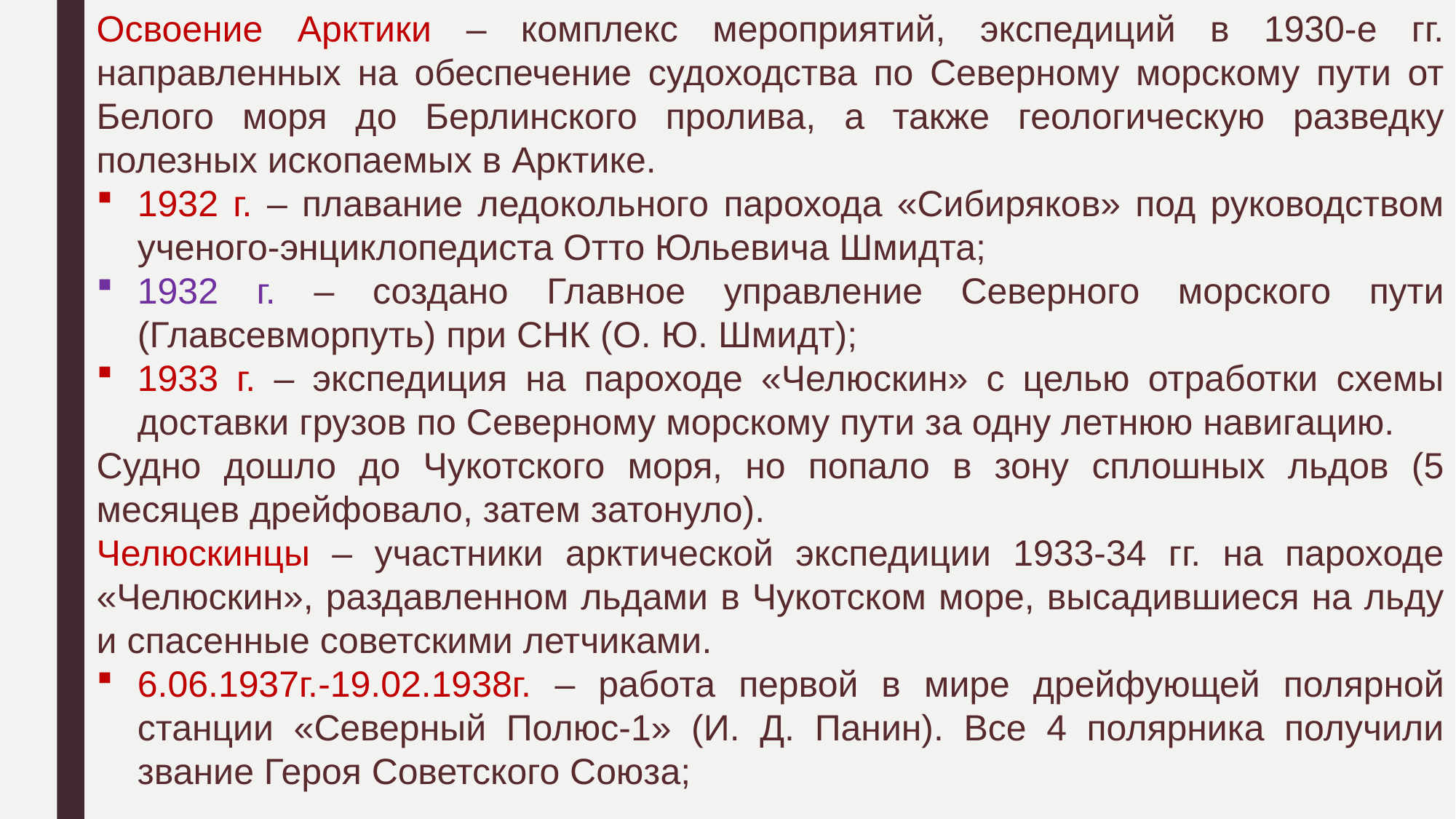

Освоение Арктики – комплекс мероприятий, экспедиций в 1930-е гг. направленных на обеспечение судоходства по Северному морскому пути от Белого моря до Берлинского пролива, а также геологическую разведку полезных ископаемых в Арктике.
1932 г. – плавание ледокольного парохода «Сибиряков» под руководством ученого-энциклопедиста Отто Юльевича Шмидта;
1932 г. – создано Главное управление Северного морского пути (Главсевморпуть) при СНК (О. Ю. Шмидт);
1933 г. – экспедиция на пароходе «Челюскин» с целью отработки схемы доставки грузов по Северному морскому пути за одну летнюю навигацию.
Судно дошло до Чукотского моря, но попало в зону сплошных льдов (5 месяцев дрейфовало, затем затонуло).
Челюскинцы – участники арктической экспедиции 1933-34 гг. на пароходе «Челюскин», раздавленном льдами в Чукотском море, высадившиеся на льду и спасенные советскими летчиками.
6.06.1937г.-19.02.1938г. – работа первой в мире дрейфующей полярной станции «Северный Полюс-1» (И. Д. Панин). Все 4 полярника получили звание Героя Советского Союза;